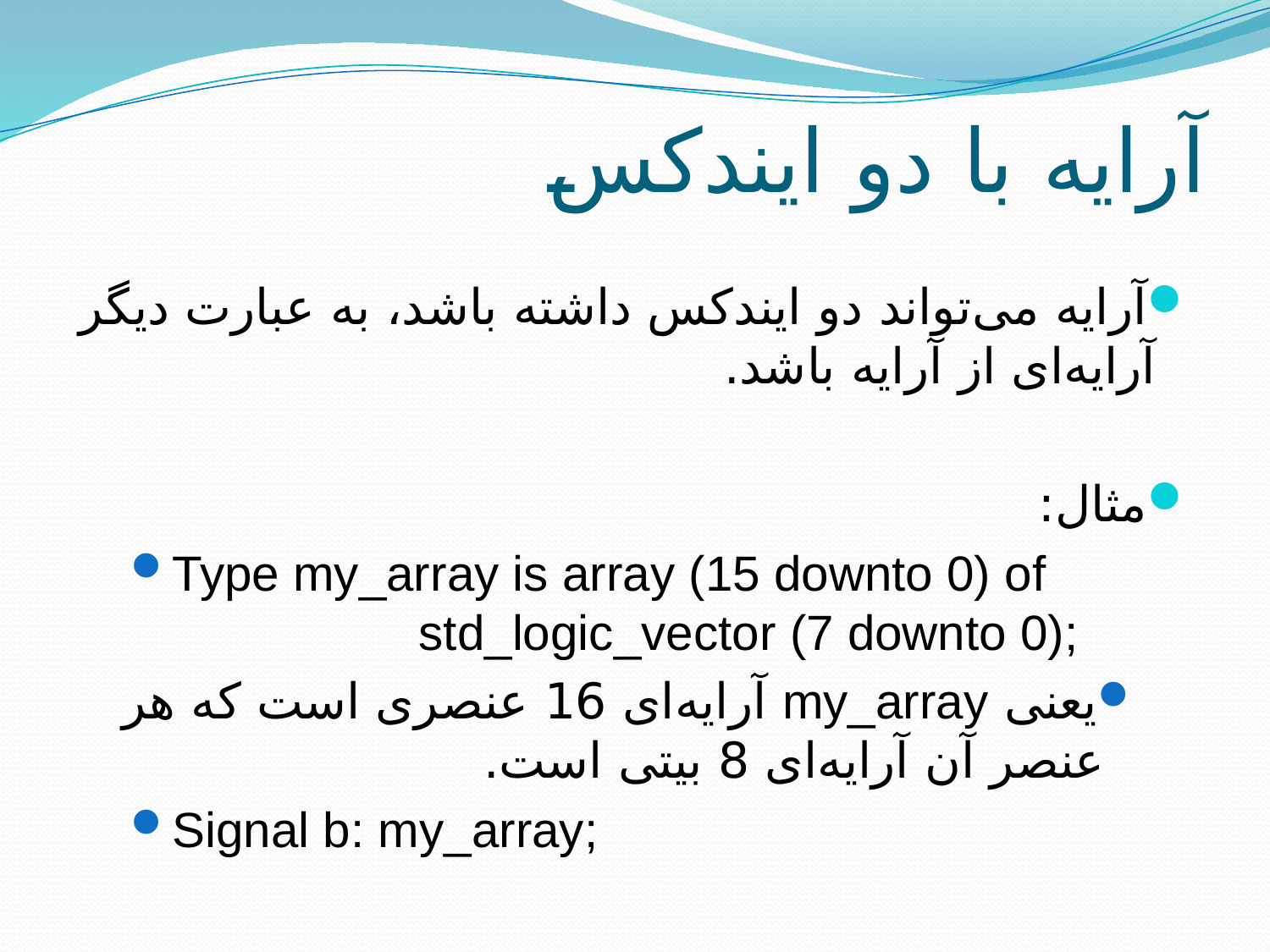

# آرایه با دو ایندکس
آرایه می‌تواند دو ایندکس داشته باشد، به عبارت دیگر آرایه‌ای از آرایه باشد.

مثال:
Type my_array is array (15 downto 0) of
		std_logic_vector (7 downto 0);
یعنی my_array آرایه‌ای 16 عنصری است که هر عنصر آن آرایه‌‌ای 8 بیتی است.
Signal b: my_array;